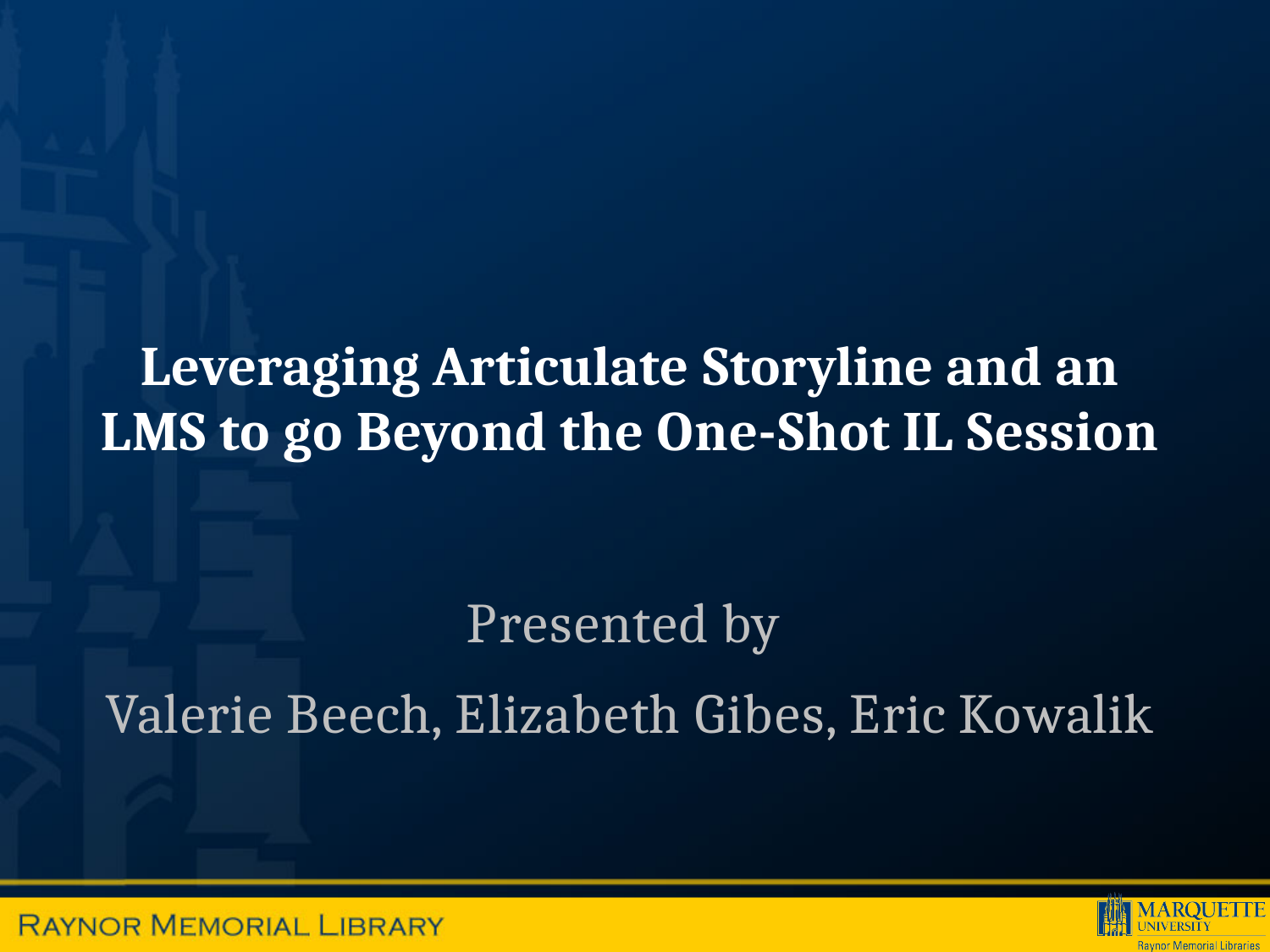

# Leveraging Articulate Storyline and an LMS to go Beyond the One-Shot IL Session
Presented by
Valerie Beech, Elizabeth Gibes, Eric Kowalik